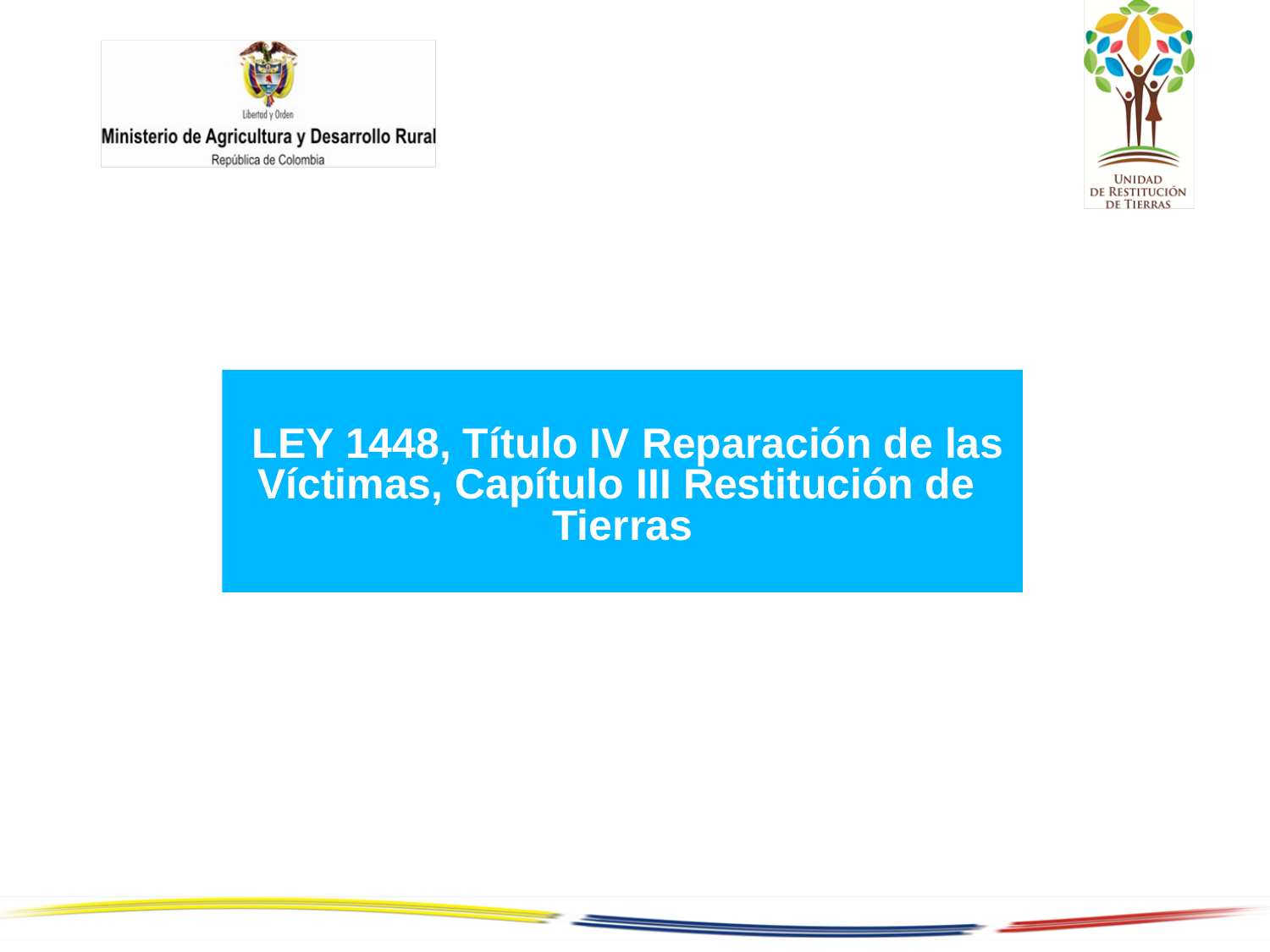

LEY 1448, Título IV Reparación de las
Víctimas, Capítulo III Restitución de
Tierras